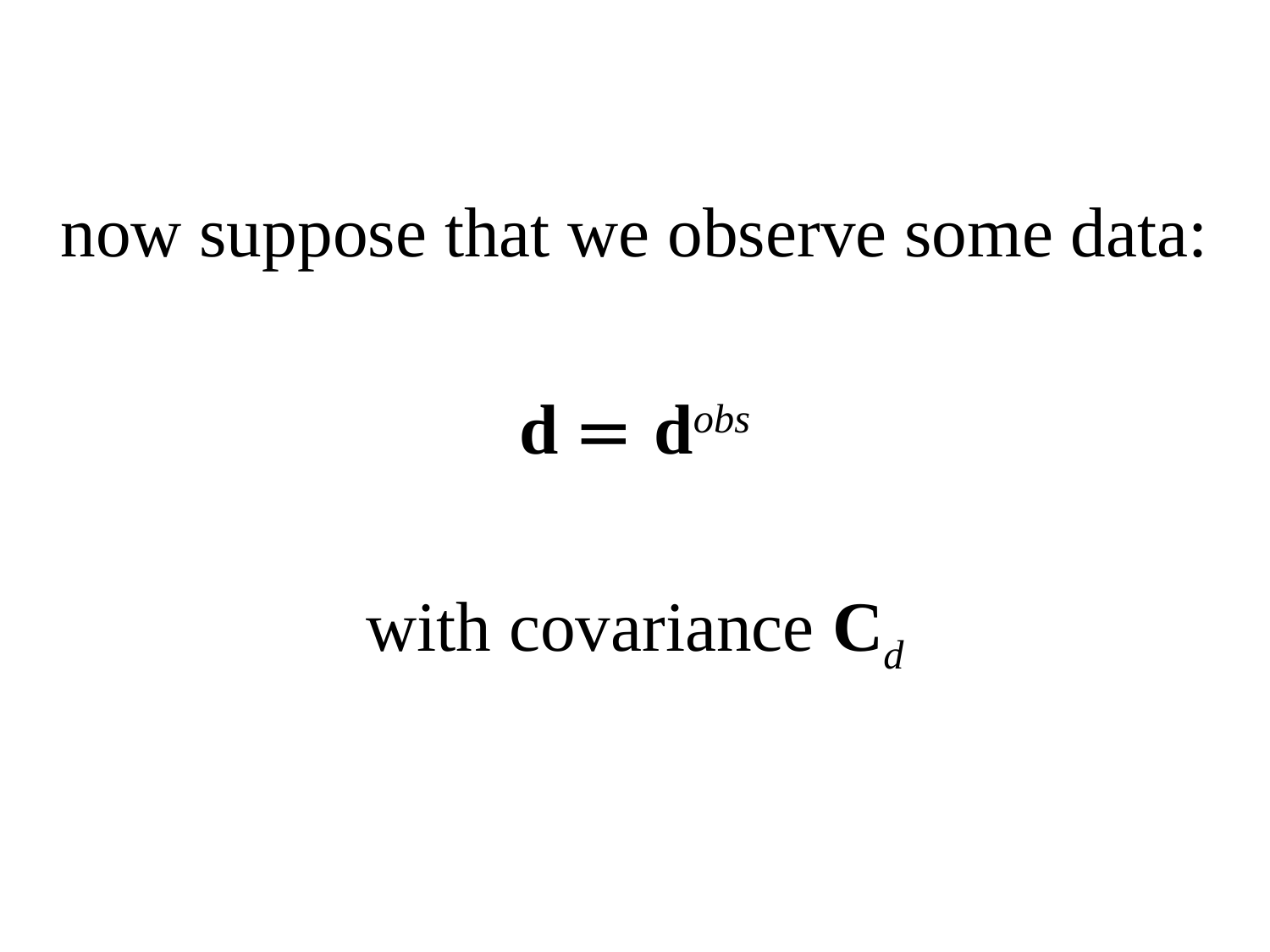

now suppose that we observe some data:

d = dobs

with covariance Cd